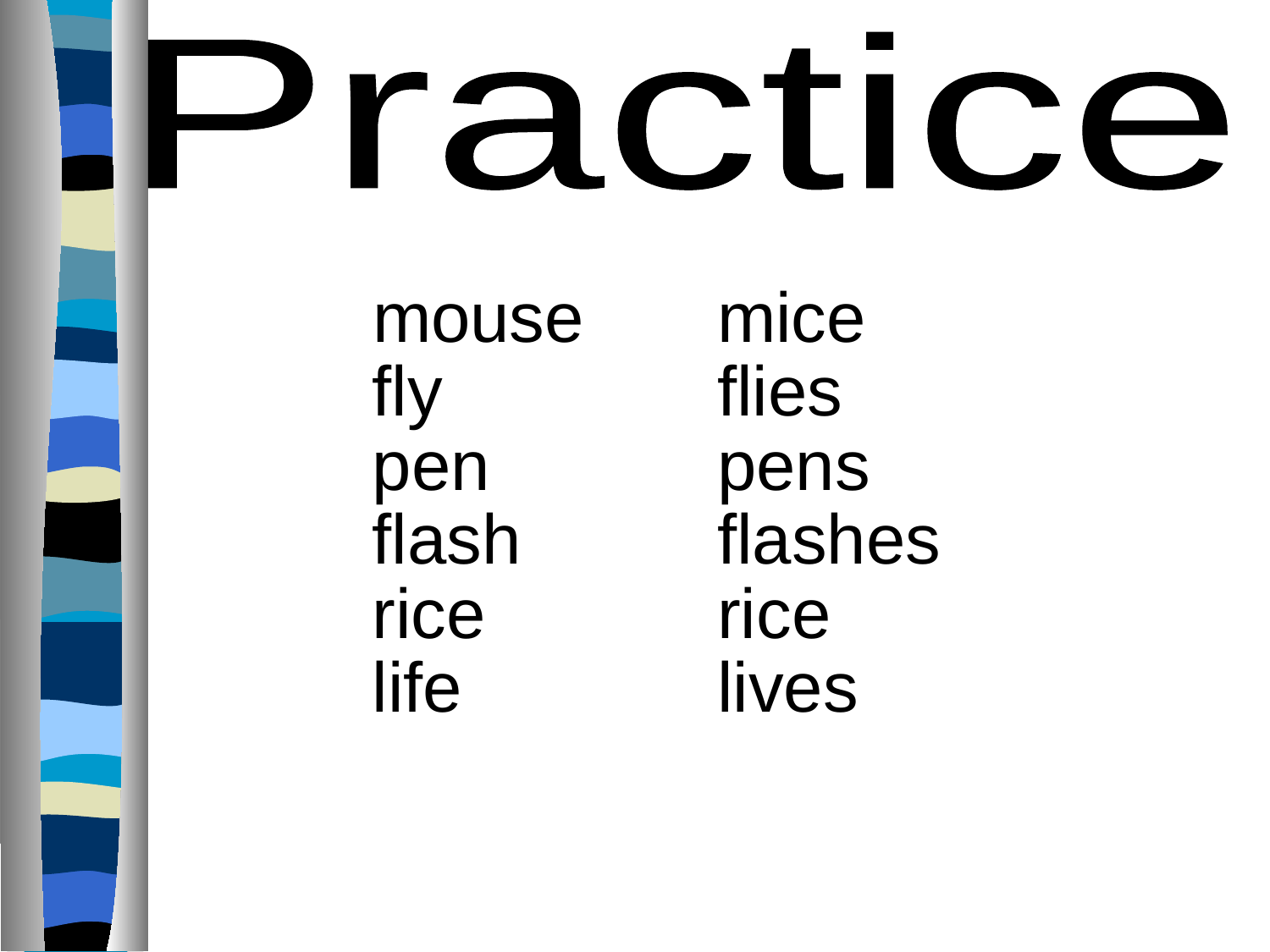

Practice
mouse
mice
fly
flies
pen
pens
flash
flashes
rice
rice
life
lives